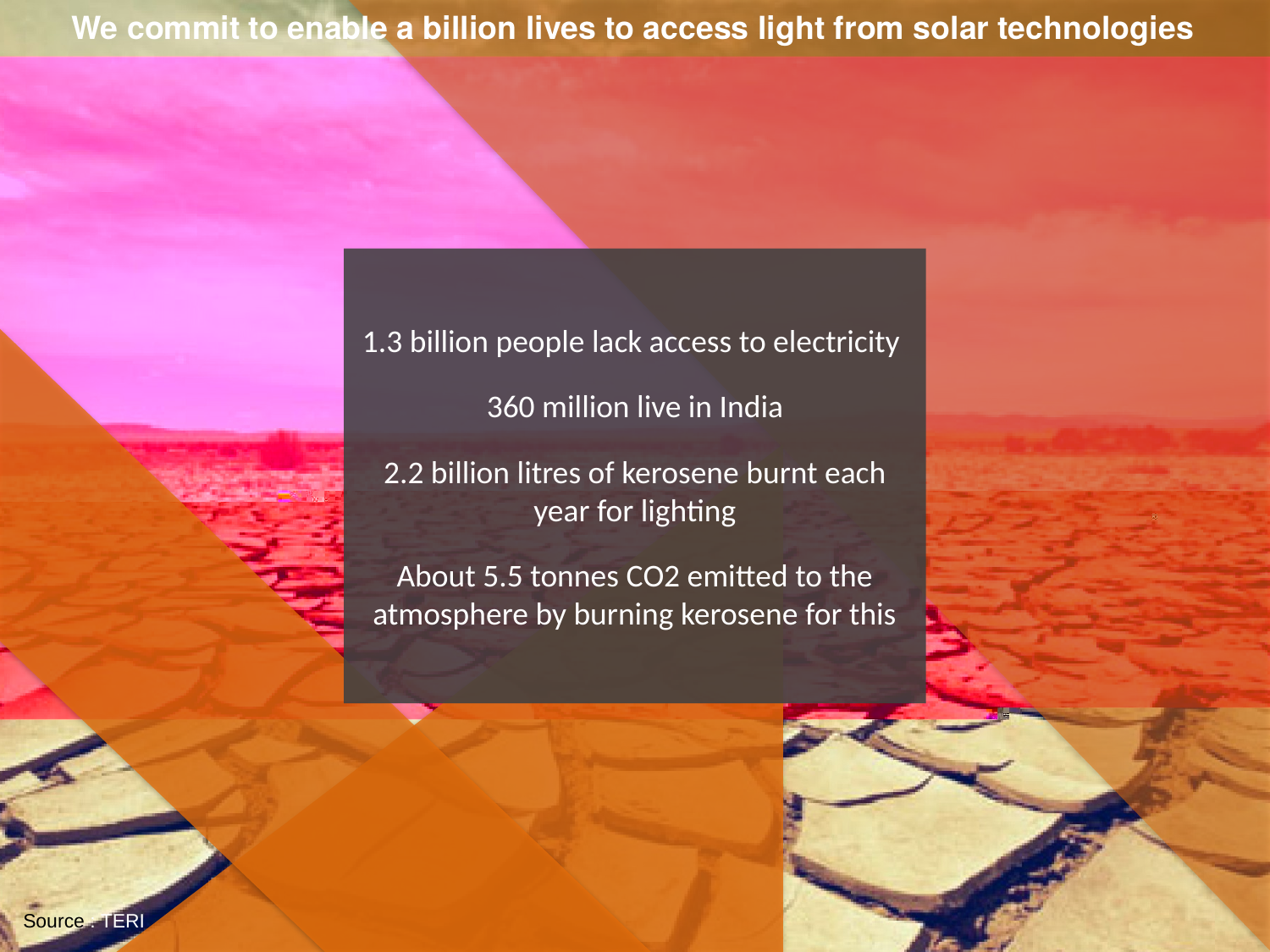

We commit to enable a billion lives to access light from solar technologies

1.3 billion people lack access to electricity
360 million live in India
2.2 billion litres of kerosene burnt each year for lighting
About 5.5 tonnes CO2 emitted to the atmosphere by burning kerosene for this

Source : TERI